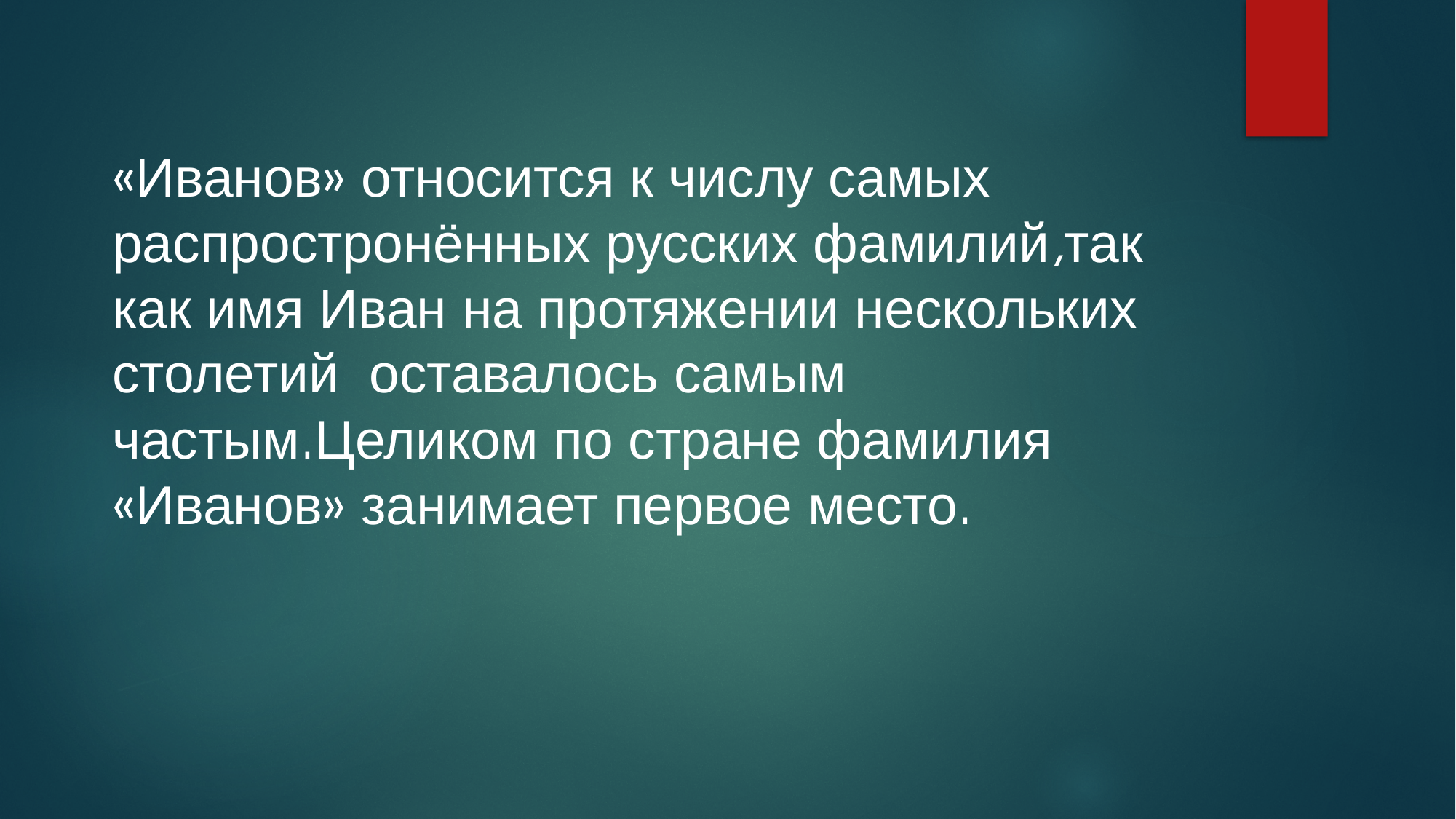

«Иванов» относится к числу самых  распростронённых русских фамилий,так как имя Иван на протяжении нескольких столетий  оставалось самым частым.Целиком по стране фамилия «Иванов» занимает первое место.